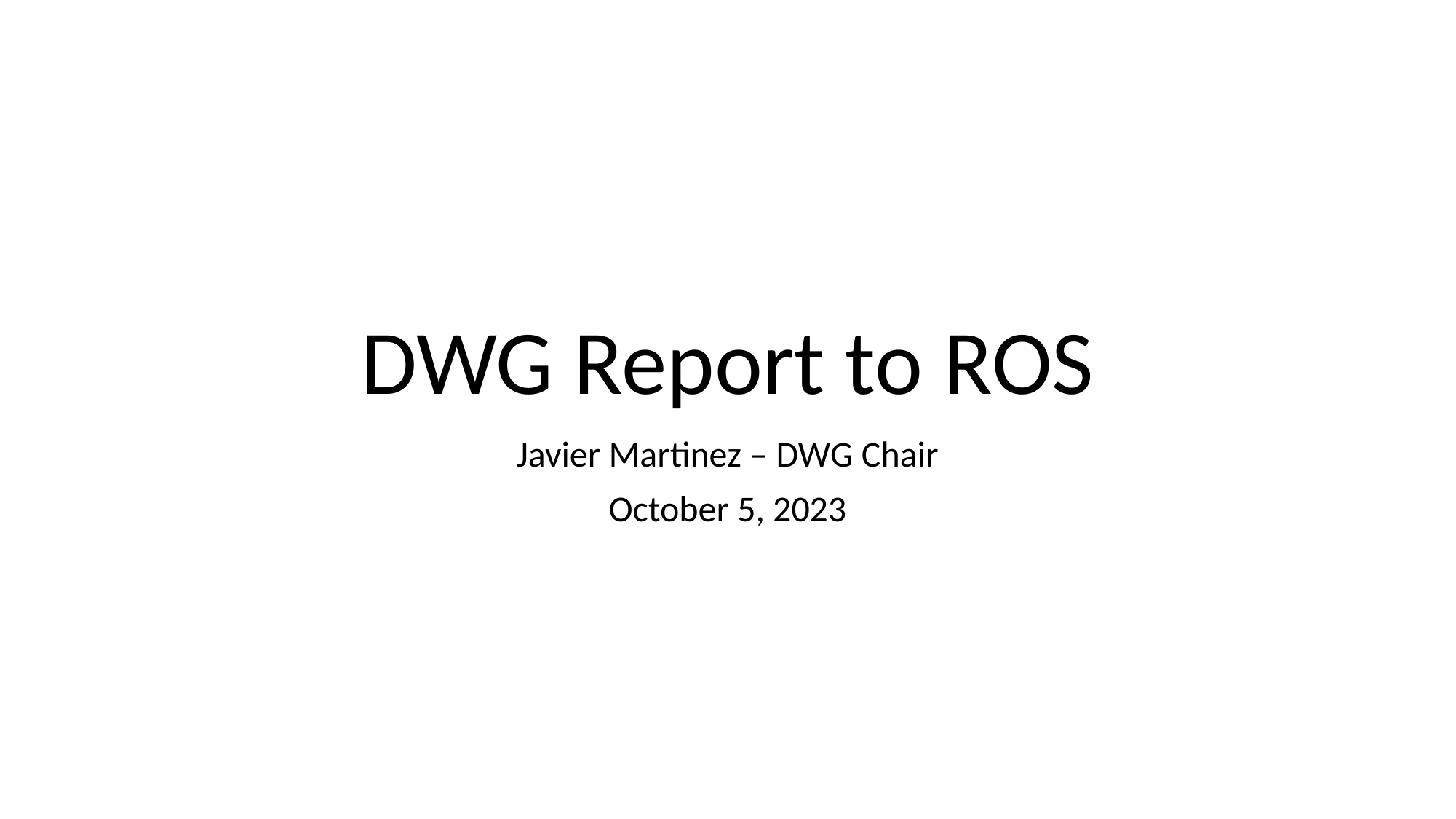

# DWG Report to ROS
Javier Martinez – DWG Chair
October 5, 2023